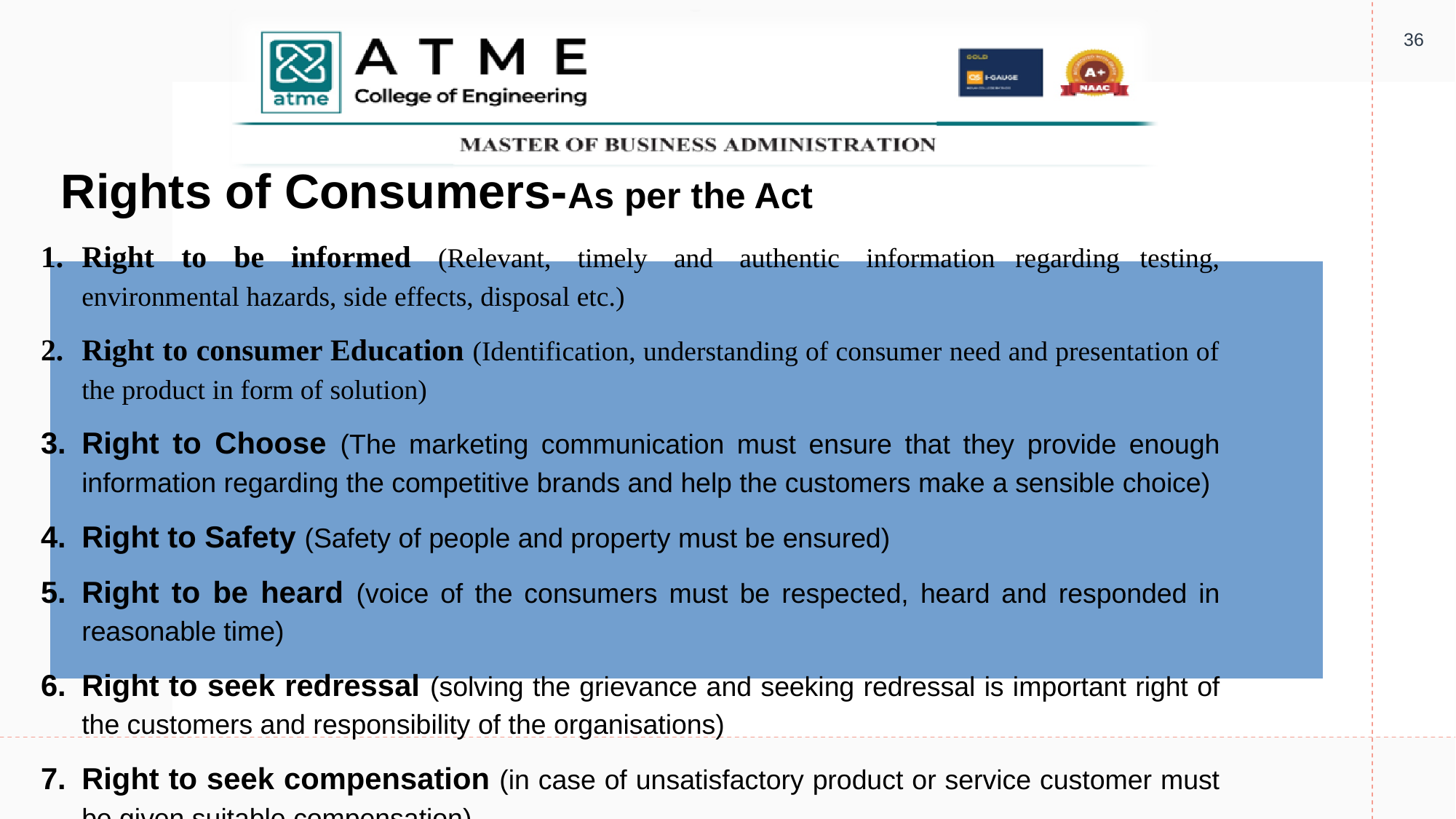

36
# Rights of Consumers-As per the Act
Right to be informed (Relevant, timely and authentic information regarding testing, environmental hazards, side effects, disposal etc.)
Right to consumer Education (Identification, understanding of consumer need and presentation of the product in form of solution)
Right to Choose (The marketing communication must ensure that they provide enough information regarding the competitive brands and help the customers make a sensible choice)
Right to Safety (Safety of people and property must be ensured)
Right to be heard (voice of the consumers must be respected, heard and responded in reasonable time)
Right to seek redressal (solving the grievance and seeking redressal is important right of the customers and responsibility of the organisations)
Right to seek compensation (in case of unsatisfactory product or service customer must be given suitable compensation)